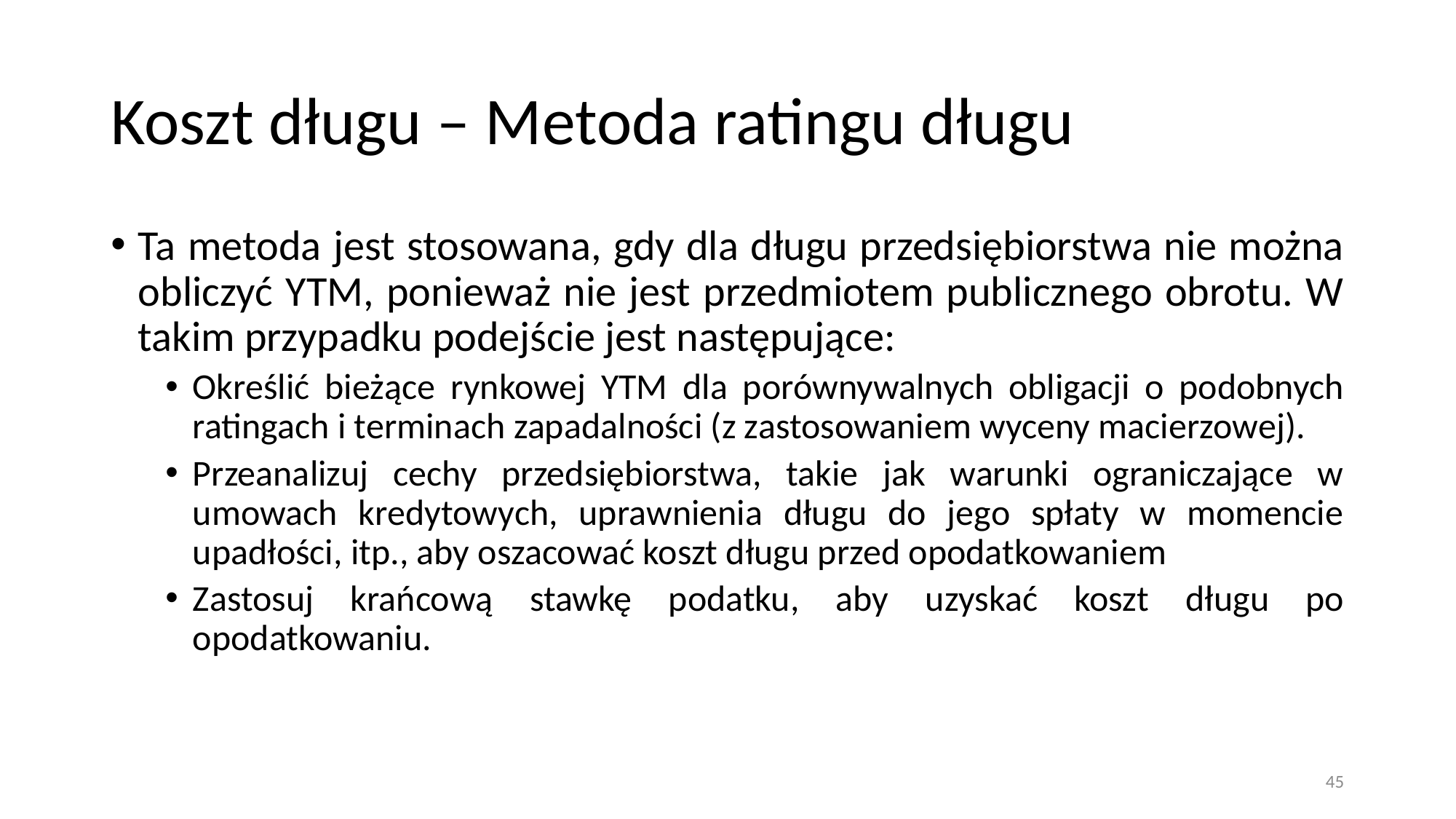

# Koszt długu – Metoda ratingu długu
Ta metoda jest stosowana, gdy dla długu przedsiębiorstwa nie można obliczyć YTM, ponieważ nie jest przedmiotem publicznego obrotu. W takim przypadku podejście jest następujące:
Określić bieżące rynkowej YTM dla porównywalnych obligacji o podobnych ratingach i terminach zapadalności (z zastosowaniem wyceny macierzowej).
Przeanalizuj cechy przedsiębiorstwa, takie jak warunki ograniczające w umowach kredytowych, uprawnienia długu do jego spłaty w momencie upadłości, itp., aby oszacować koszt długu przed opodatkowaniem
Zastosuj krańcową stawkę podatku, aby uzyskać koszt długu po opodatkowaniu.

45